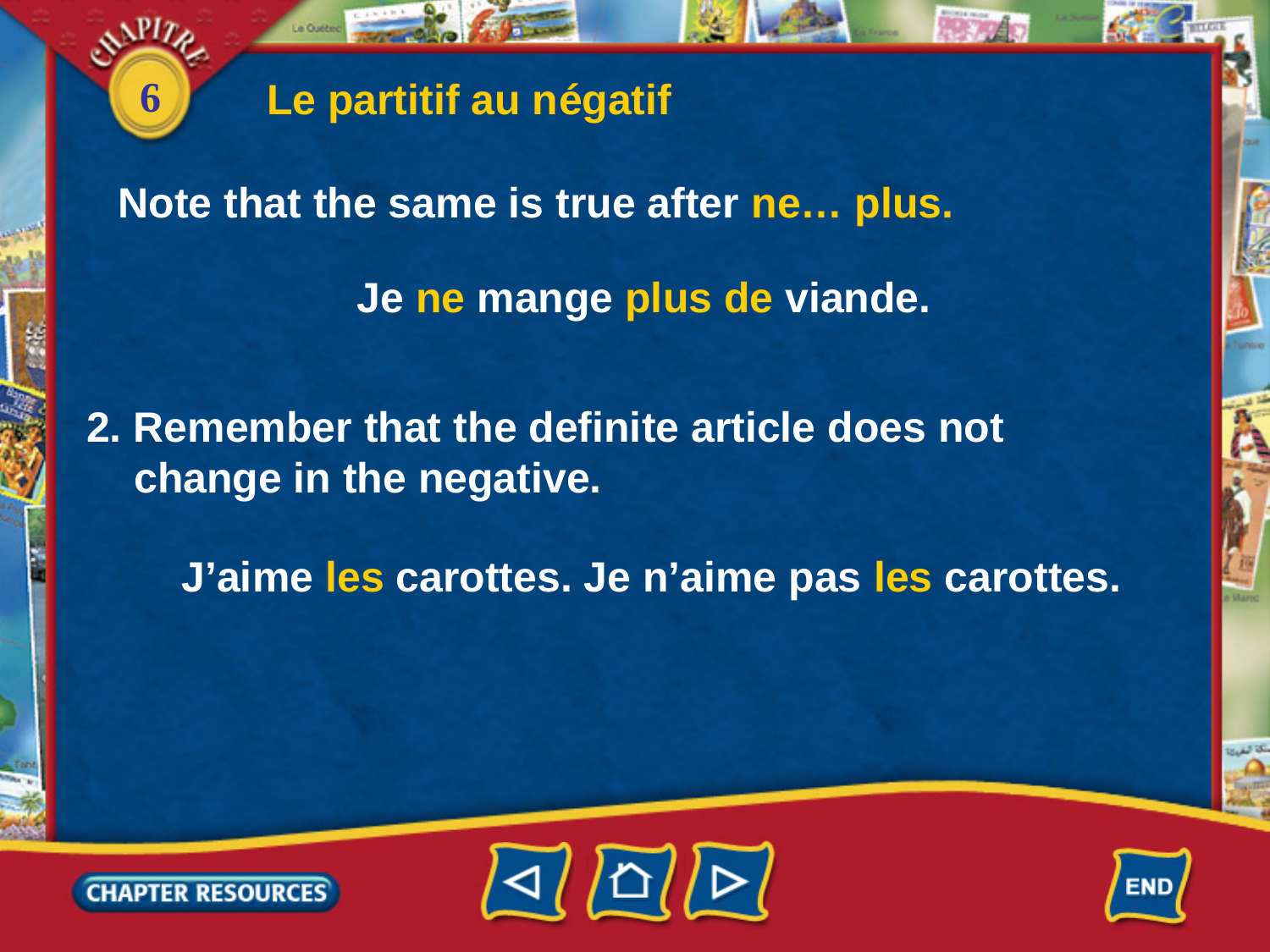

Le partitif au négatif
Note that the same is true after ne… plus.
Je ne mange plus de viande.
2. Remember that the definite article does not
    change in the negative.
J’aime les carottes. Je n’aime pas les carottes.